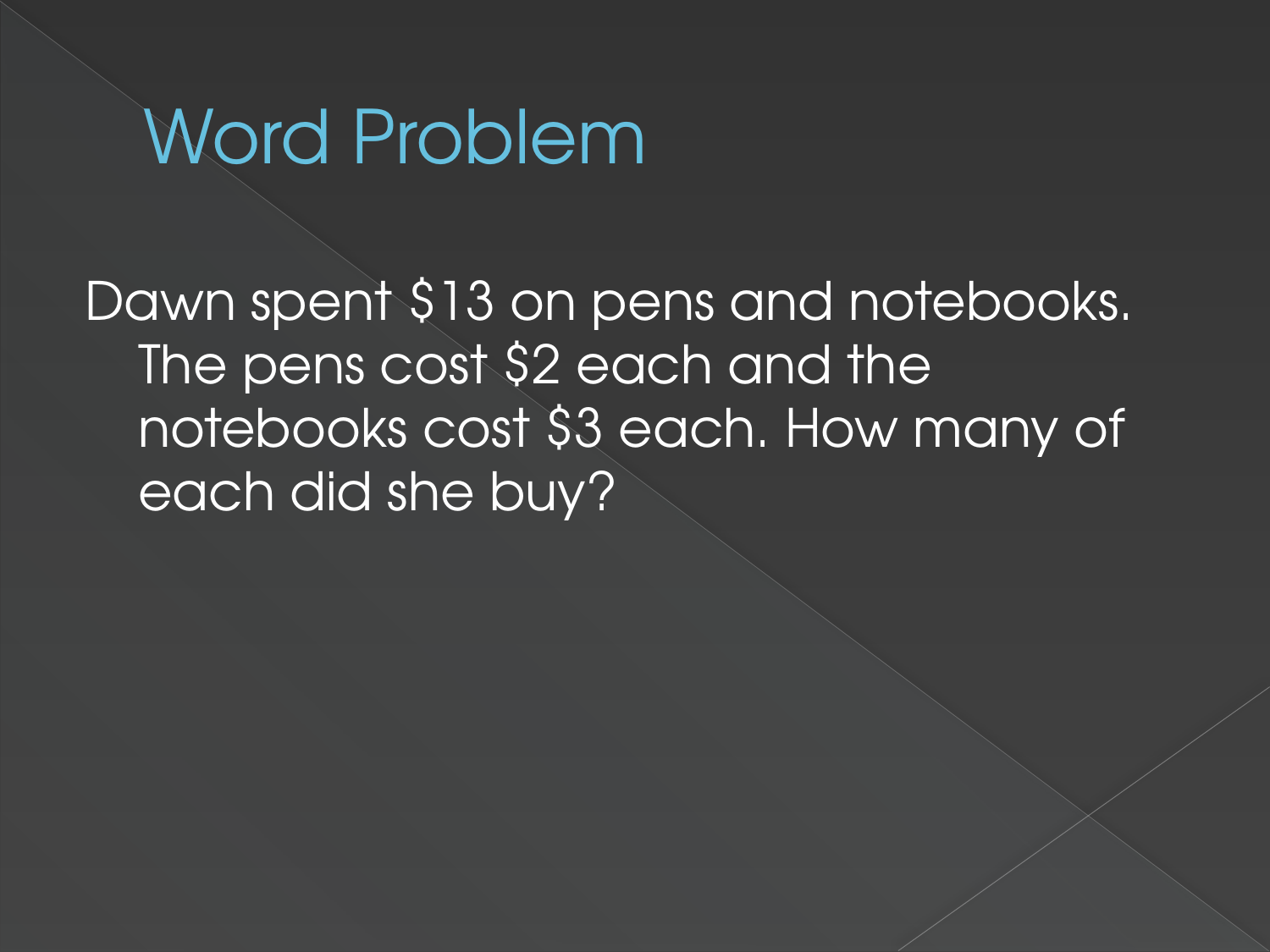

# Word Problem
Dawn spent $13 on pens and notebooks. The pens cost $2 each and the notebooks cost $3 each. How many of each did she buy?